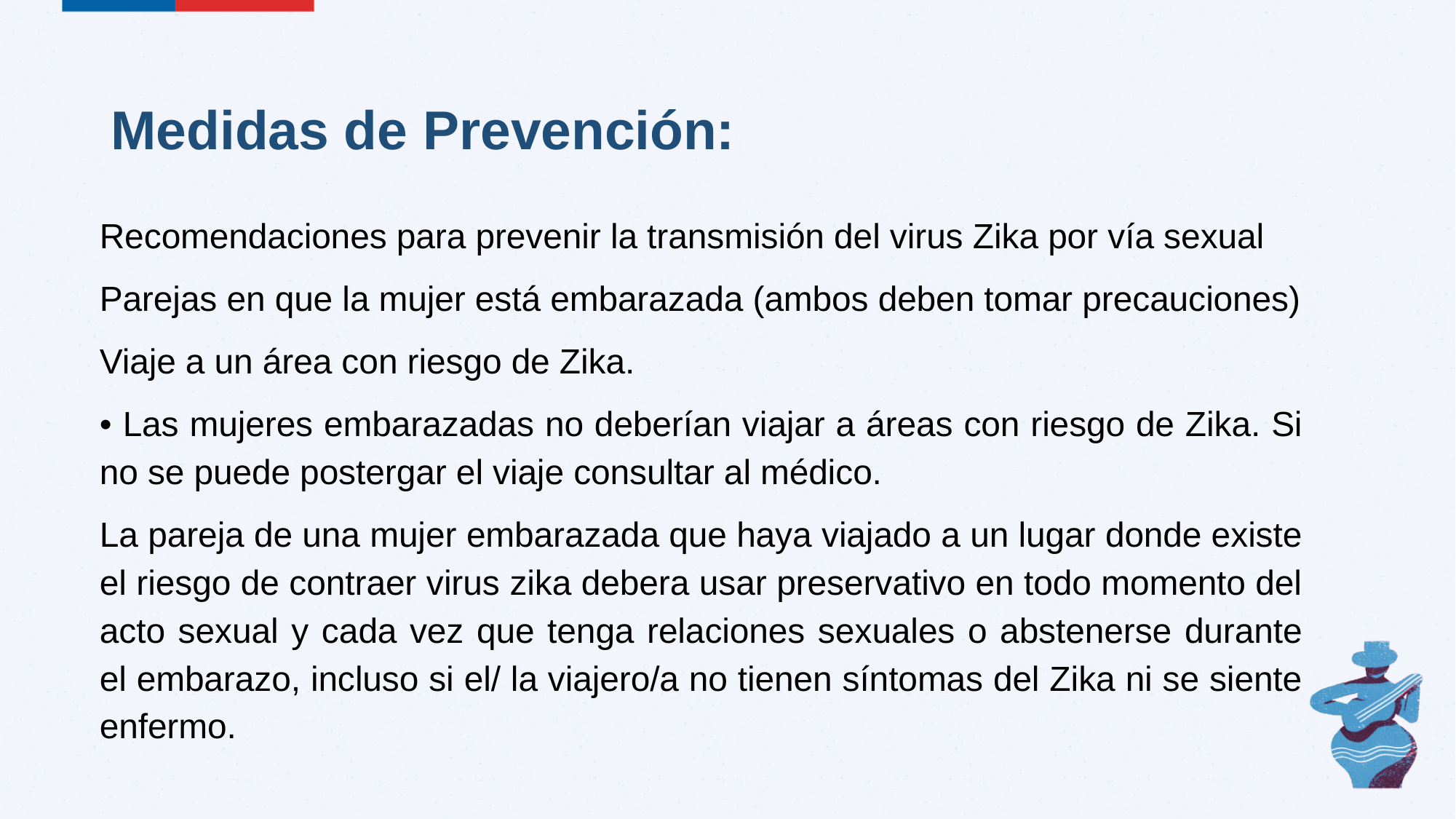

# Medidas de Prevención:
Recomendaciones para prevenir la transmisión del virus Zika por vía sexual
Parejas en que la mujer está embarazada (ambos deben tomar precauciones)
Viaje a un área con riesgo de Zika.
• Las mujeres embarazadas no deberían viajar a áreas con riesgo de Zika. Si no se puede postergar el viaje consultar al médico.
La pareja de una mujer embarazada que haya viajado a un lugar donde existe el riesgo de contraer virus zika debera usar preservativo en todo momento del acto sexual y cada vez que tenga relaciones sexuales o abstenerse durante el embarazo, incluso si el/ la viajero/a no tienen síntomas del Zika ni se siente enfermo.